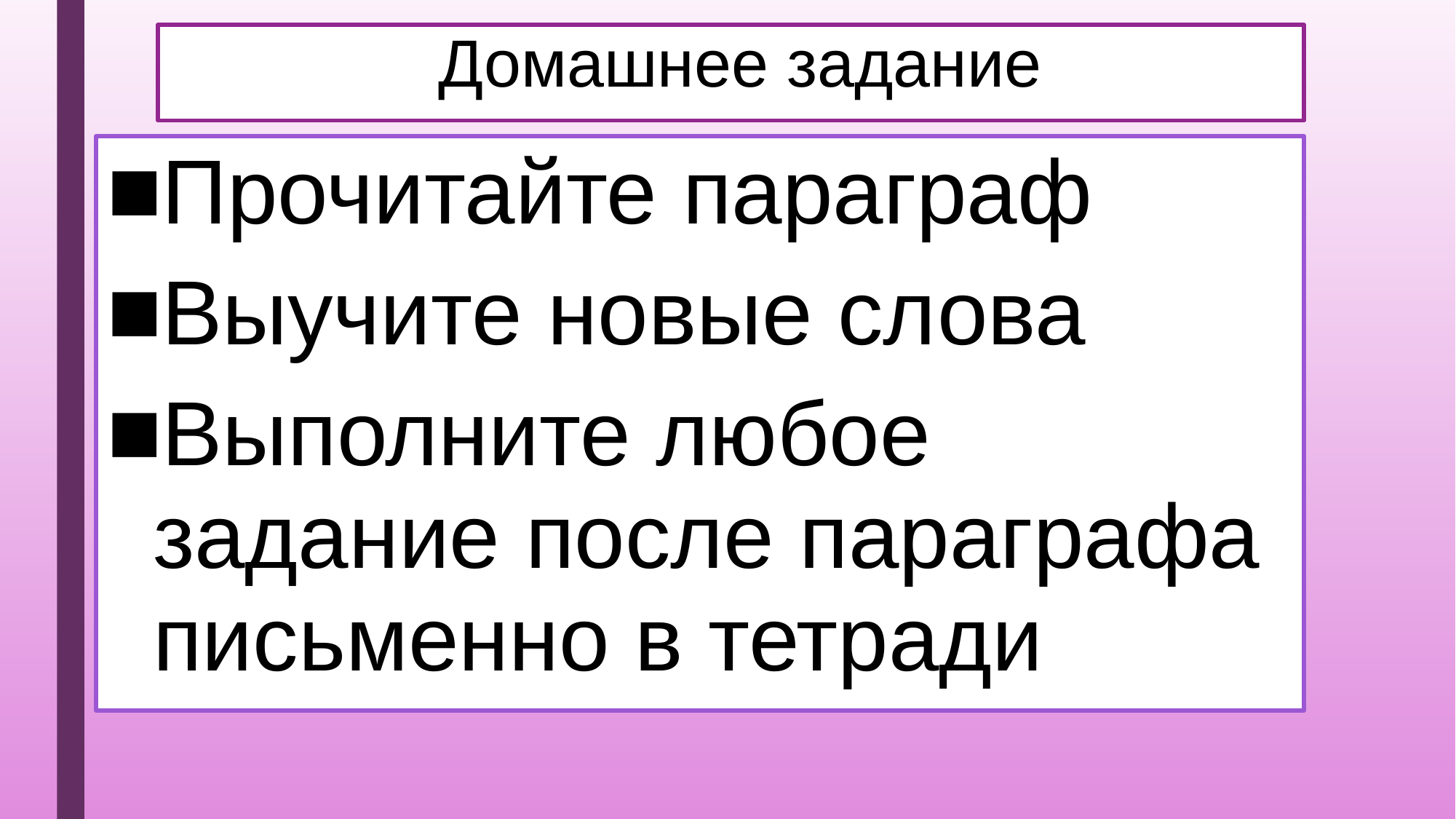

# Домашнее задание
Прочитайте параграф
Выучите новые слова
Выполните любое задание после параграфа письменно в тетради